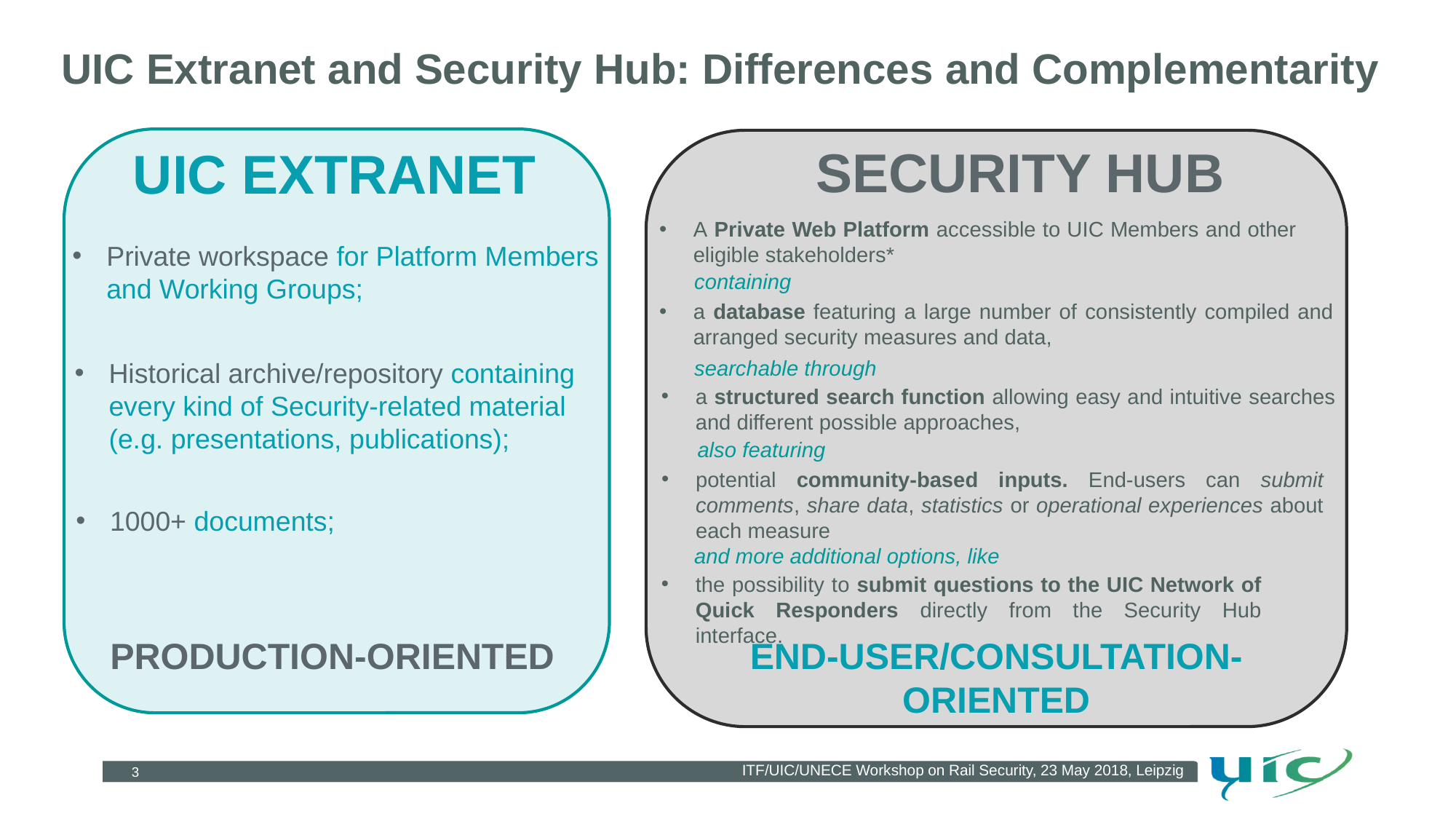

# UIC Extranet and Security Hub: Differences and Complementarity

SECURITY HUB
UIC EXTRANET

A Private Web Platform accessible to UIC Members and other eligible stakeholders*
Private workspace for Platform Members and Working Groups;
containing
a database featuring a large number of consistently compiled and arranged security measures and data,
searchable through
Historical archive/repository containing every kind of Security-related material (e.g. presentations, publications);
a structured search function allowing easy and intuitive searches and different possible approaches,
also featuring
potential community-based inputs. End-users can submit comments, share data, statistics or operational experiences about each measure
1000+ documents;
and more additional options, like
the possibility to submit questions to the UIC Network of Quick Responders directly from the Security Hub interface.
PRODUCTION-ORIENTED
END-USER/CONSULTATION-ORIENTED
ITF/UIC/UNECE Workshop on Rail Security, 23 May 2018, Leipzig
3